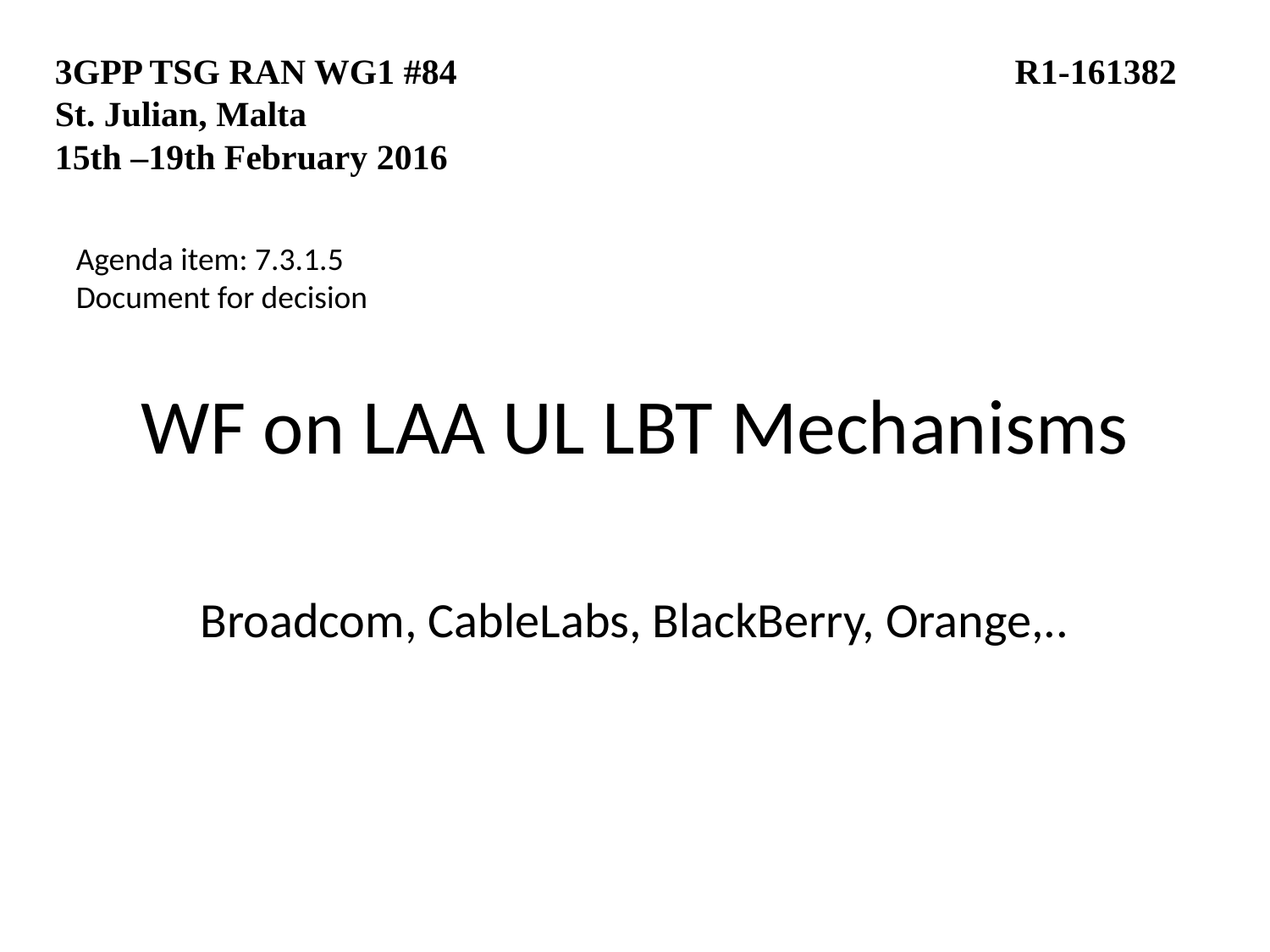

3GPP TSG RAN WG1 #84				        R1-161382
St. Julian, Malta
15th –19th February 2016
Agenda item: 7.3.1.5
Document for decision
# WF on LAA UL LBT Mechanisms
Broadcom, CableLabs, BlackBerry, Orange,..